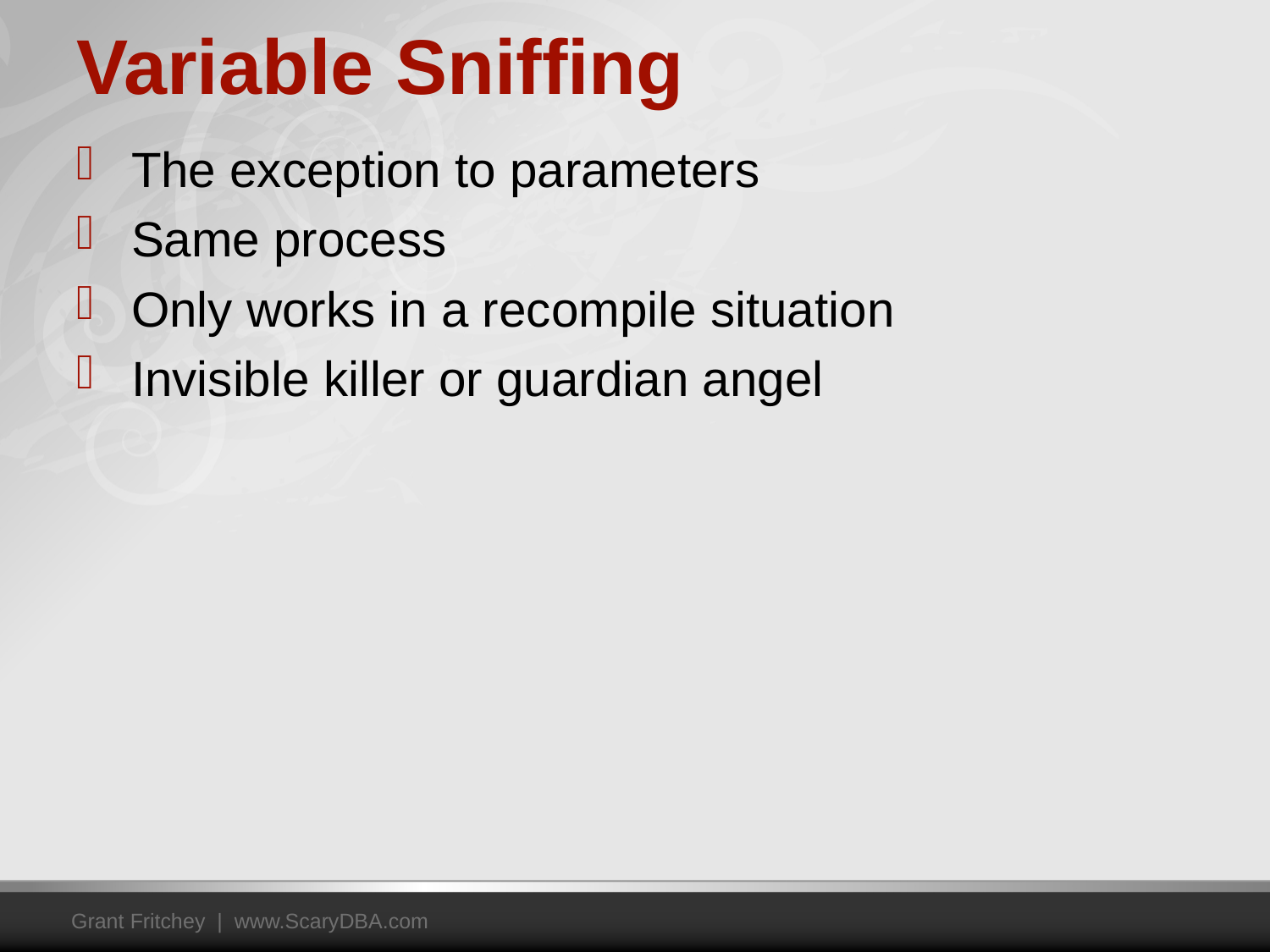

# Variable Sniffing
The exception to parameters
Same process
Only works in a recompile situation
Invisible killer or guardian angel